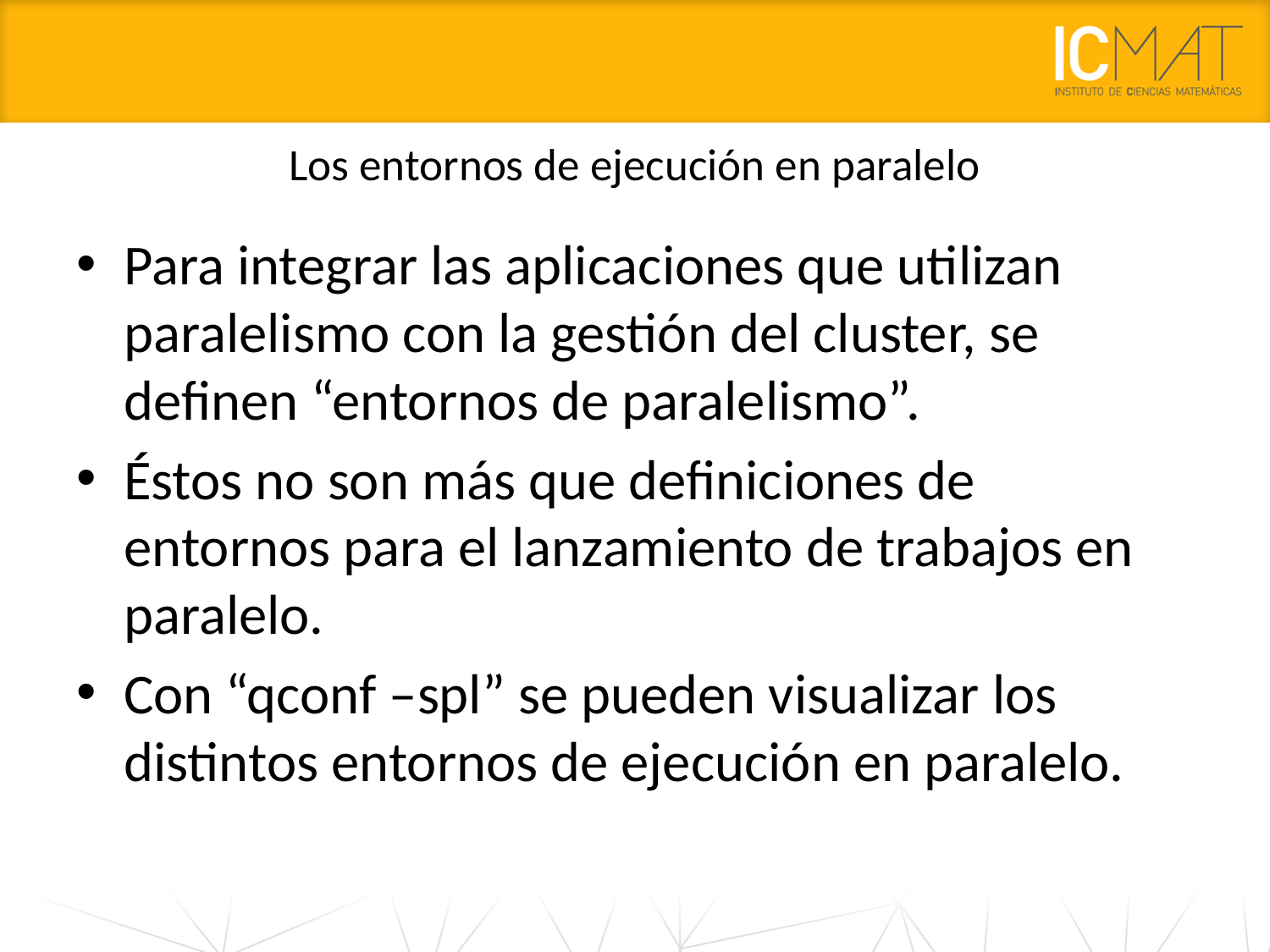

# Los entornos de ejecución en paralelo
Para integrar las aplicaciones que utilizan paralelismo con la gestión del cluster, se definen “entornos de paralelismo”.
Éstos no son más que definiciones de entornos para el lanzamiento de trabajos en paralelo.
Con “qconf –spl” se pueden visualizar los distintos entornos de ejecución en paralelo.